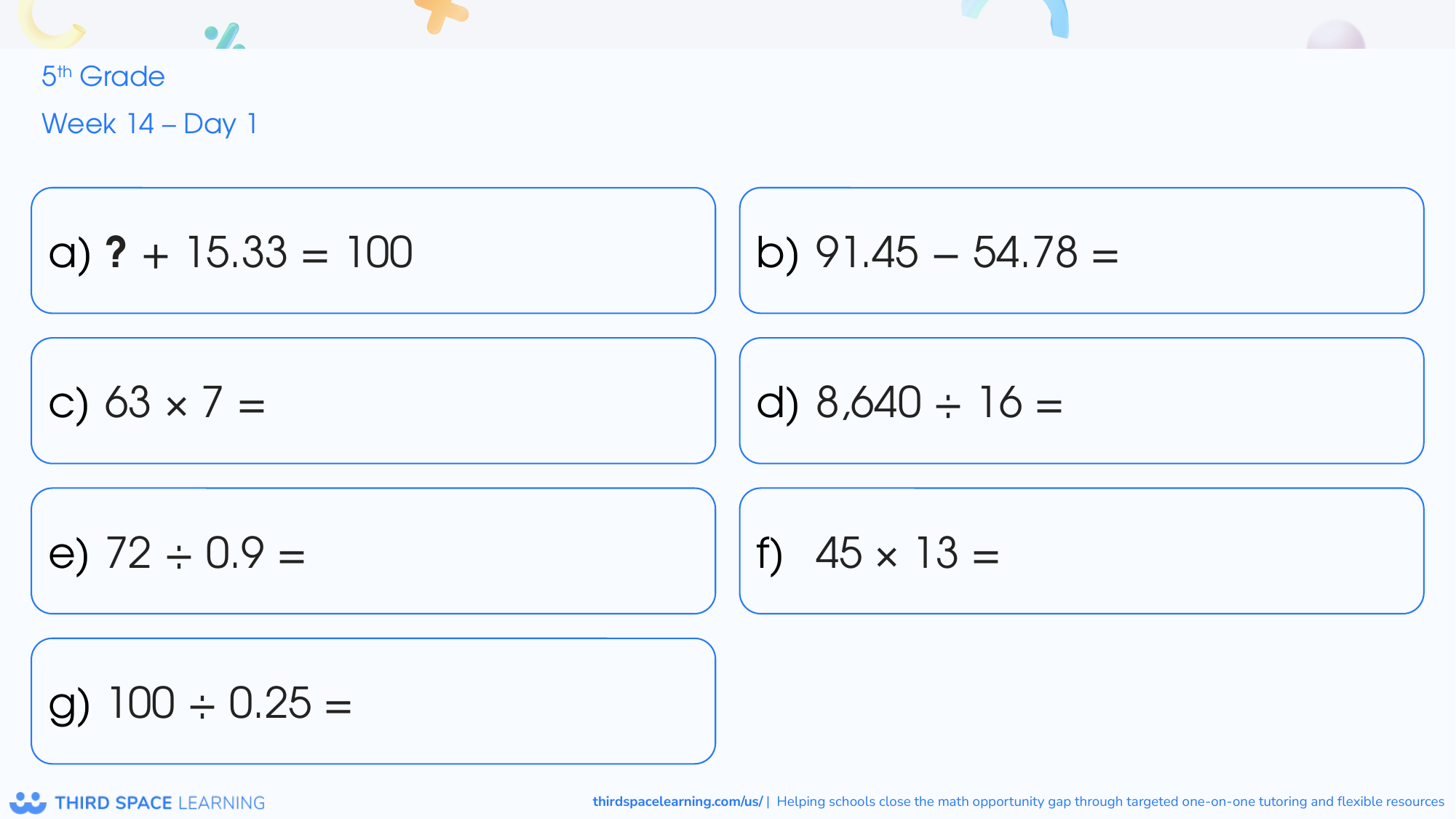

5th Grade
Week 14 – Day 1
? + 15.33 = 100
91.45 − 54.78 =
63 × 7 =
8,640 ÷ 16 =
72 ÷ 0.9 =
45 × 13 =
100 ÷ 0.25 =